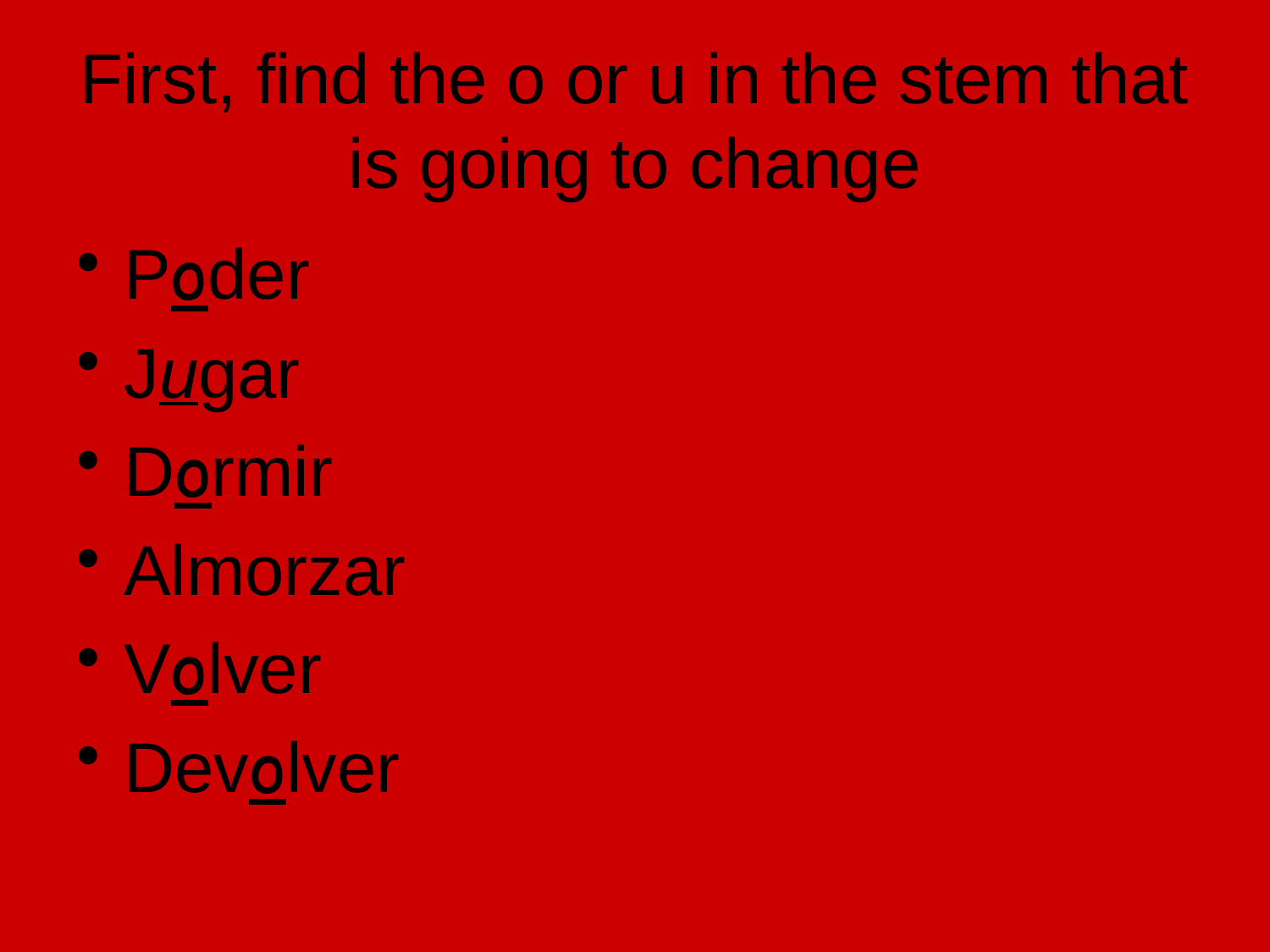

# First, find the o or u in the stem that is going to change
Poder
Jugar
Dormir
Almorzar
Volver
Devolver